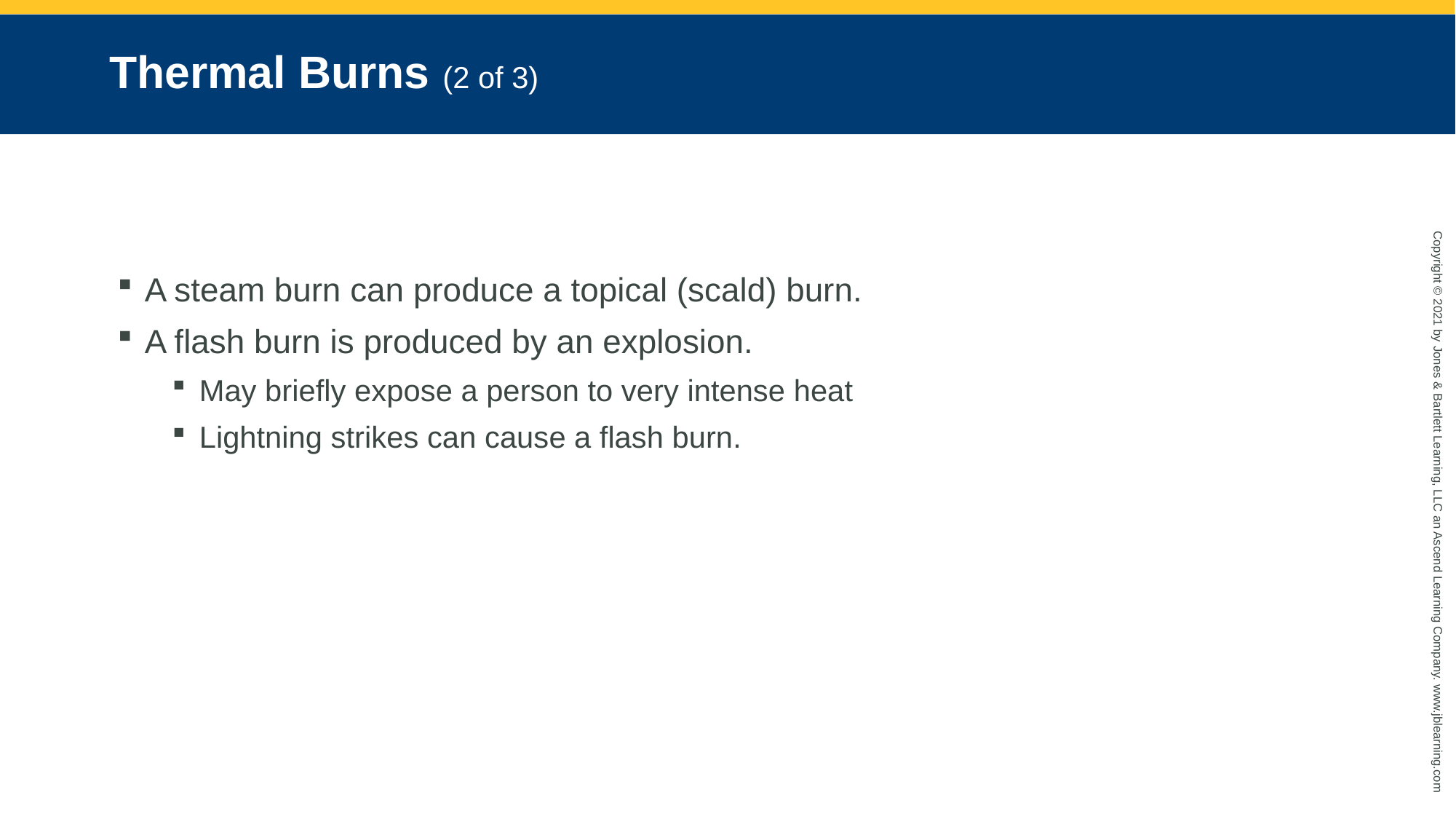

# Thermal Burns (2 of 3)
A steam burn can produce a topical (scald) burn.
A flash burn is produced by an explosion.
May briefly expose a person to very intense heat
Lightning strikes can cause a flash burn.